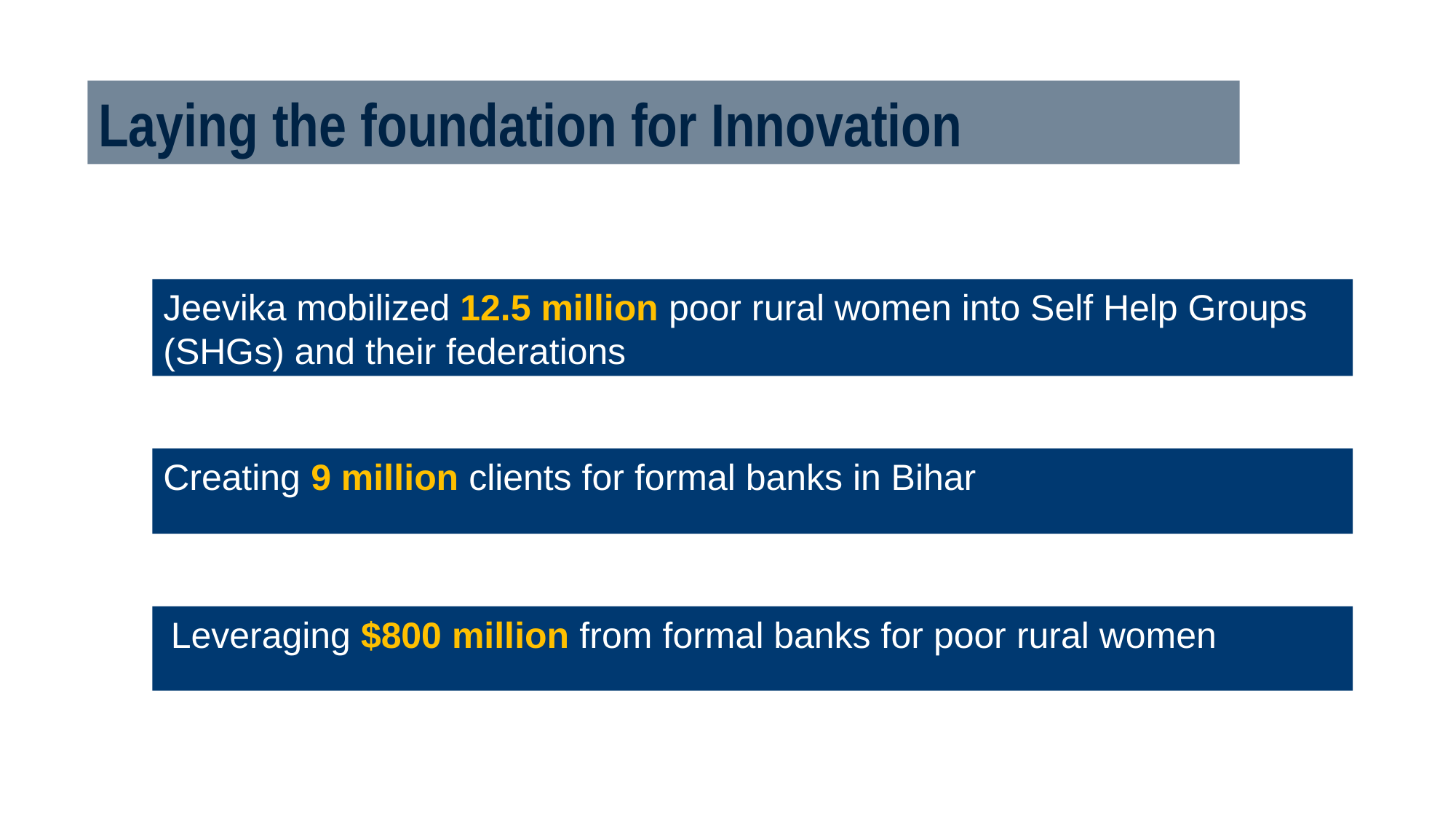

Laying the foundation for Innovation
Jeevika mobilized 12.5 million poor rural women into Self Help Groups (SHGs) and their federations

Creating 9 million clients for formal banks in Bihar
 Leveraging $800 million from formal banks for poor rural women